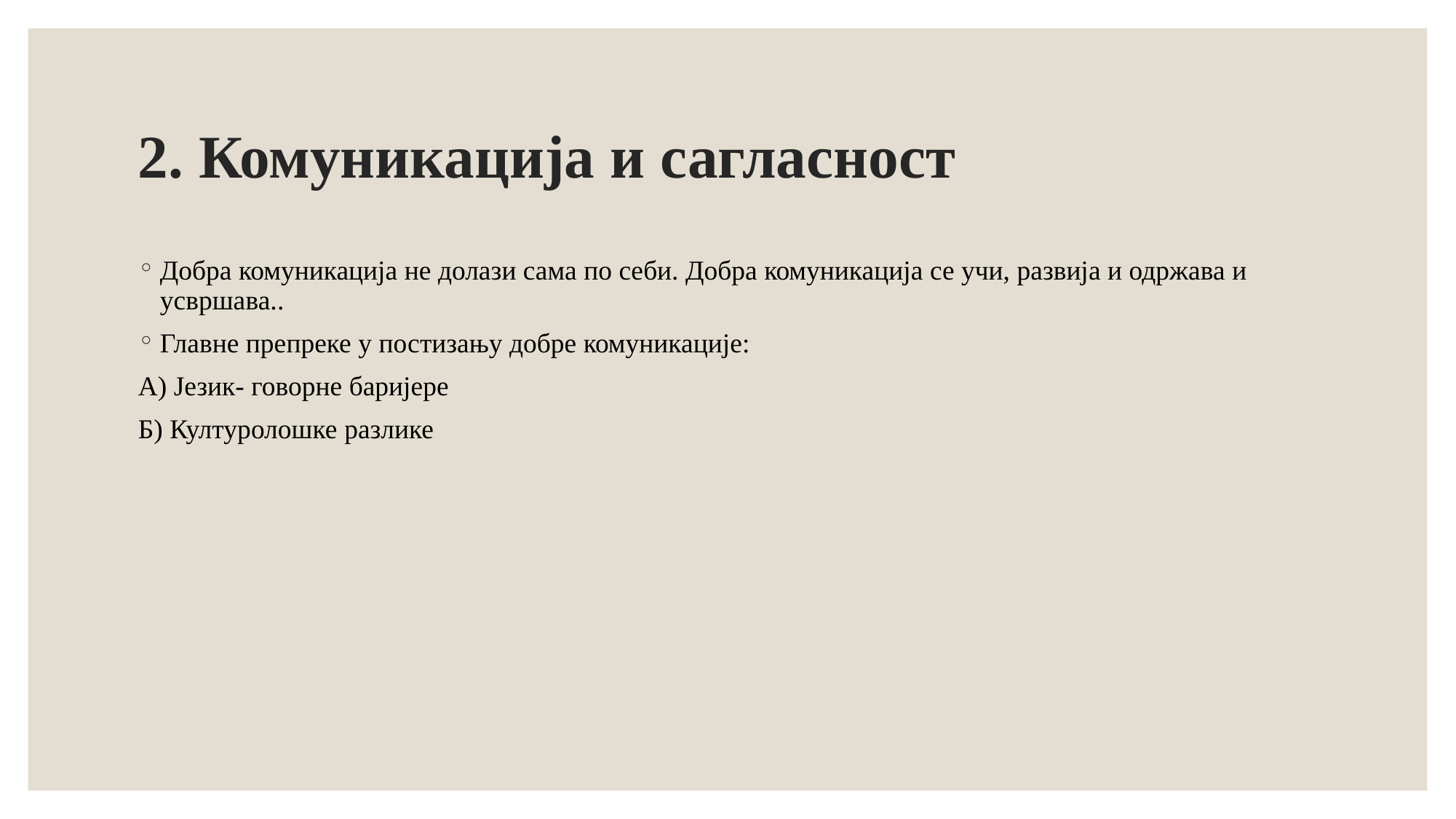

# 2. Комуникација и сагласност
Добра комуникација не долази сама по себи. Добра комуникација се учи, развија и одржава и усвршава..
Главне препреке у постизању добре комуникације:
А) Језик- говорне баријере
Б) Културолошке разлике